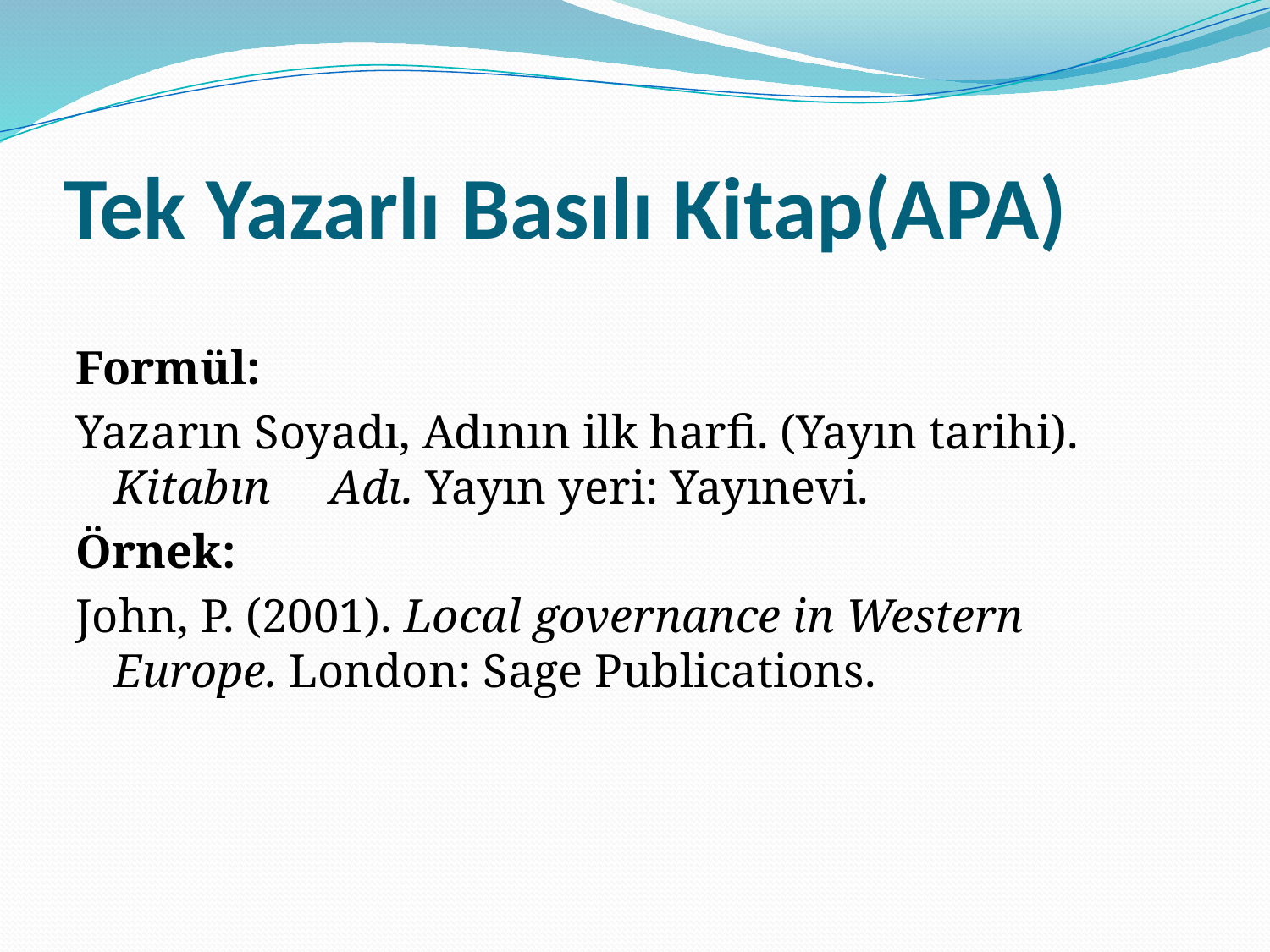

# Tek Yazarlı Basılı Kitap(APA)

Formül:
Yazarın Soyadı, Adının ilk harfi. (Yayın tarihi). Kitabın     Adı. Yayın yeri: Yayınevi.
Örnek:
John, P. (2001). Local governance in Western Europe. London: Sage Publications.